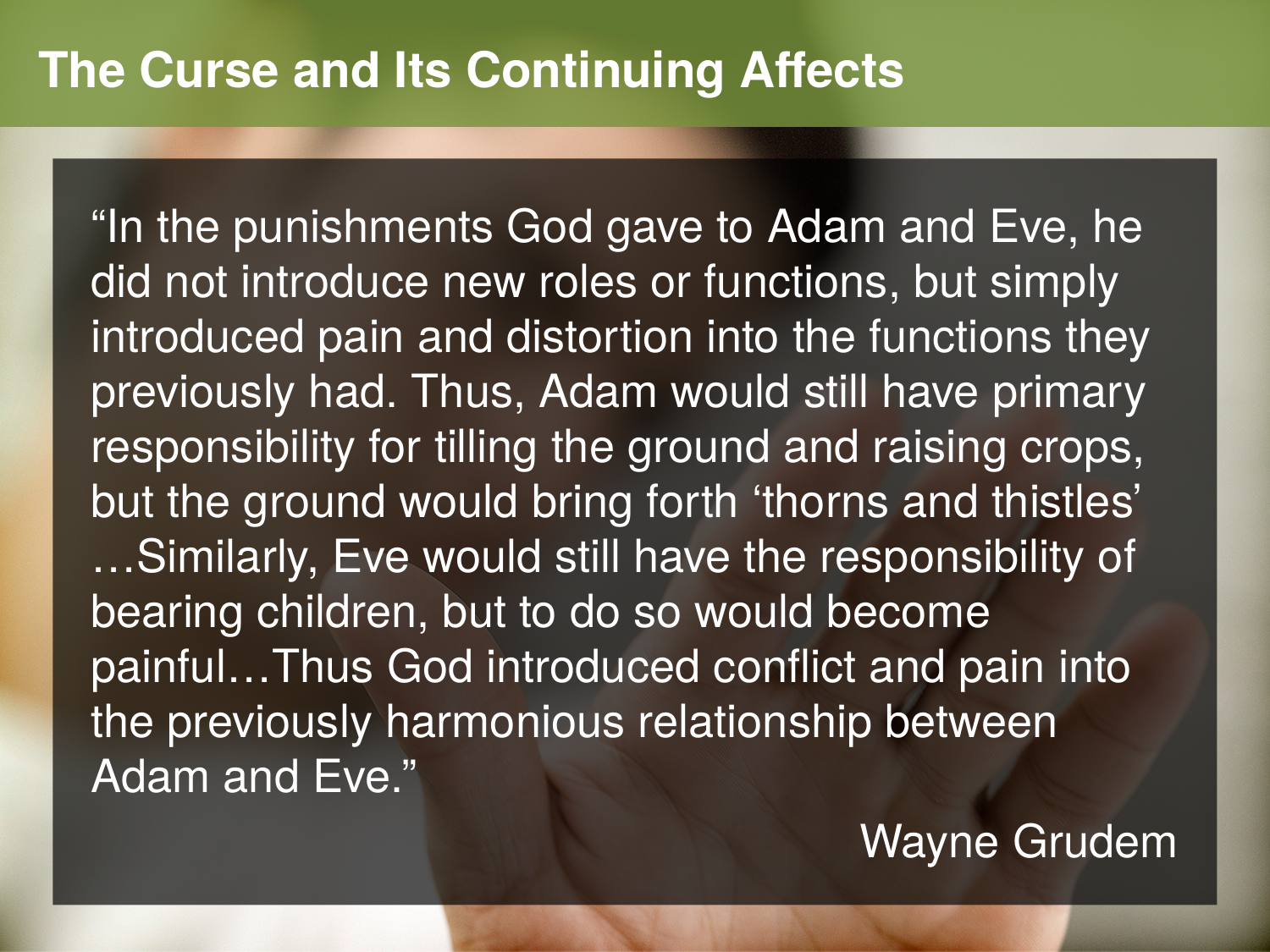

The Curse and Its Continuing Affects
“In the punishments God gave to Adam and Eve, he did not introduce new roles or functions, but simply introduced pain and distortion into the functions they previously had. Thus, Adam would still have primary responsibility for tilling the ground and raising crops, but the ground would bring forth ‘thorns and thistles’ …Similarly, Eve would still have the responsibility of bearing children, but to do so would become painful…Thus God introduced conflict and pain into the previously harmonious relationship between Adam and Eve.”
	Wayne Grudem